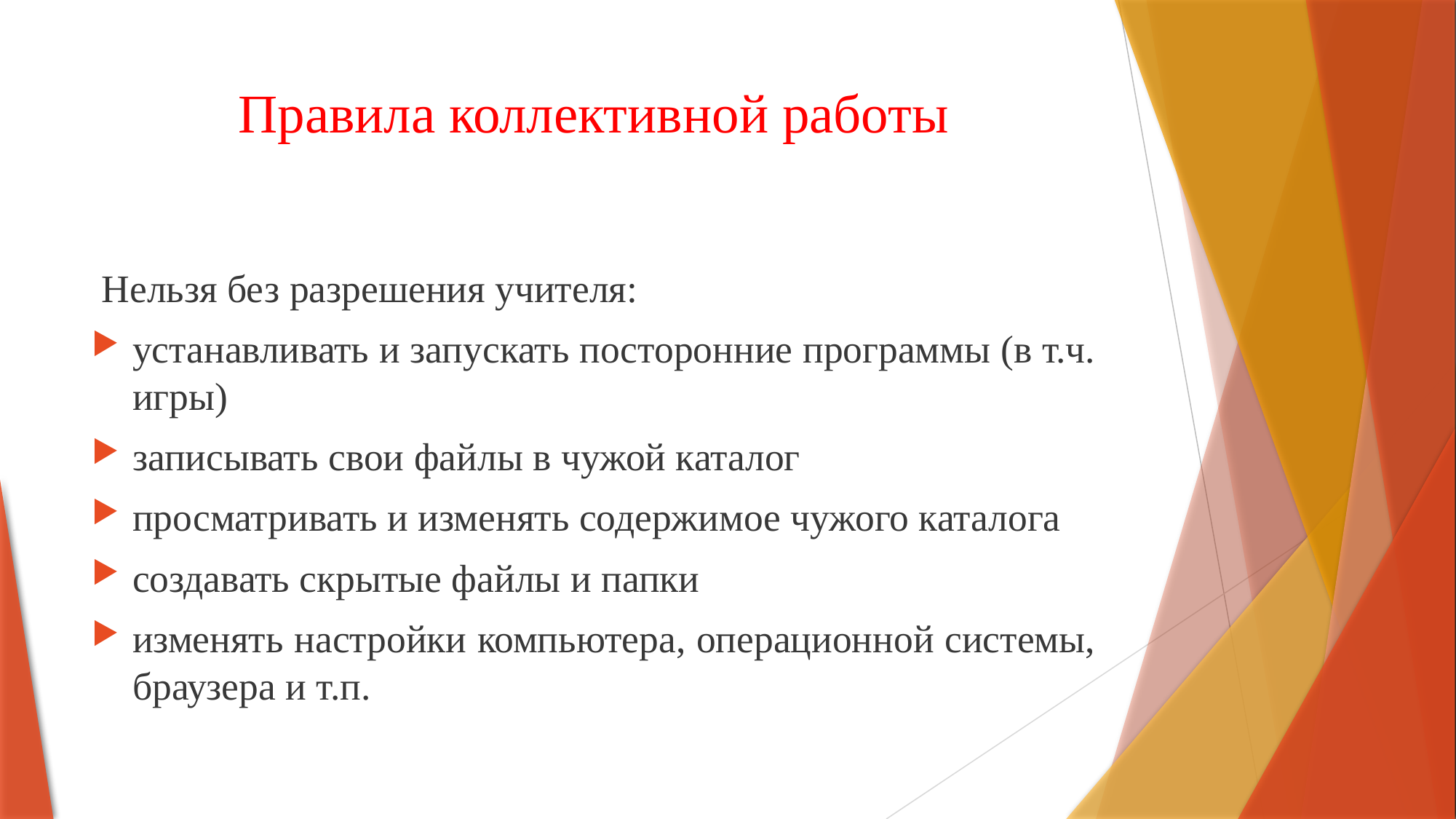

# Правила коллективной работы
 Нельзя без разрешения учителя:
устанавливать и запускать посторонние программы (в т.ч. игры)
записывать свои файлы в чужой каталог
просматривать и изменять содержимое чужого каталога
создавать скрытые файлы и папки
изменять настройки компьютера, операционной системы, браузера и т.п.